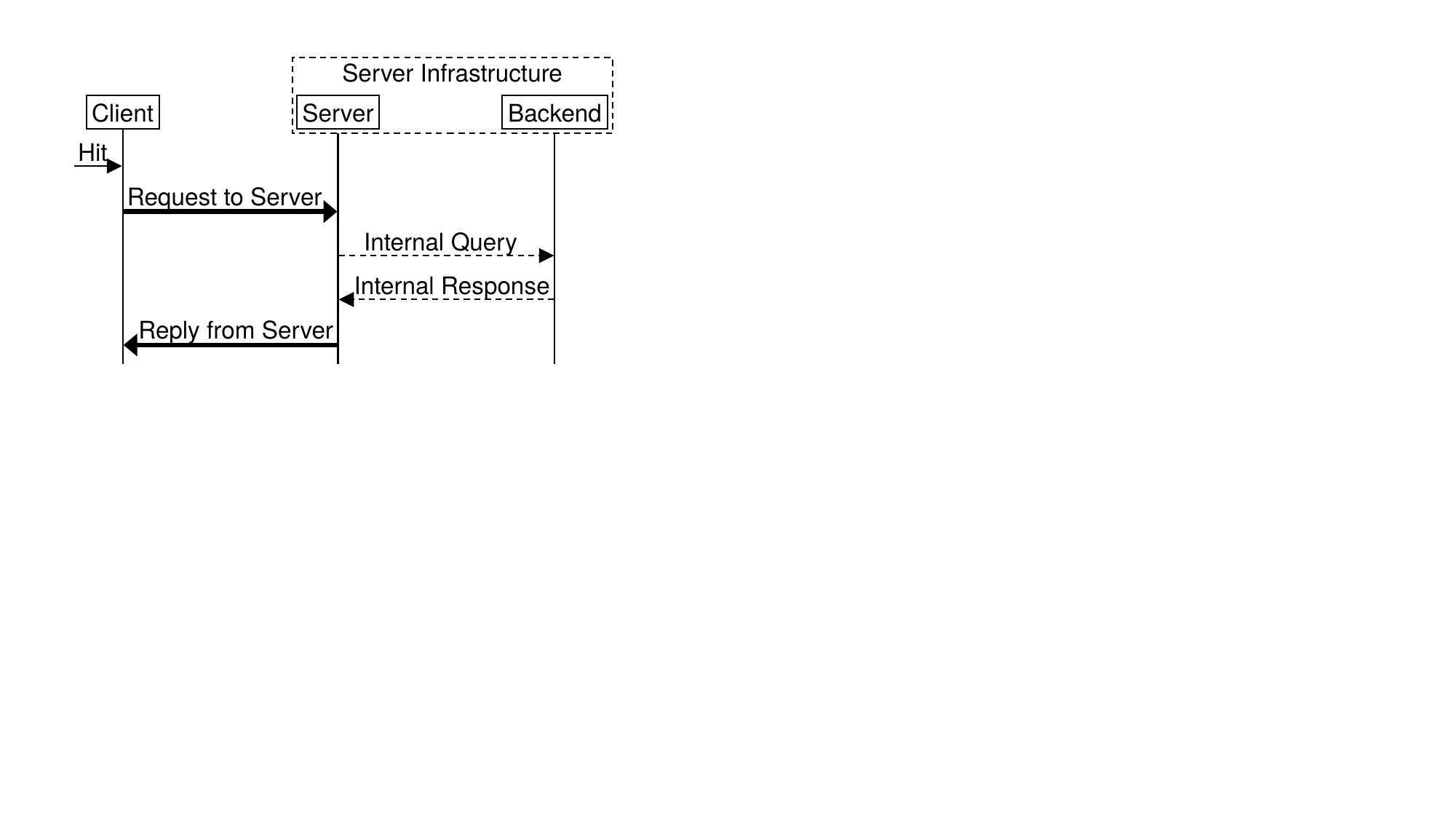

Server Infrastructure
Client
Server
Backend
Hit
Request to Server
Internal Query
Internal Response
Reply from Server